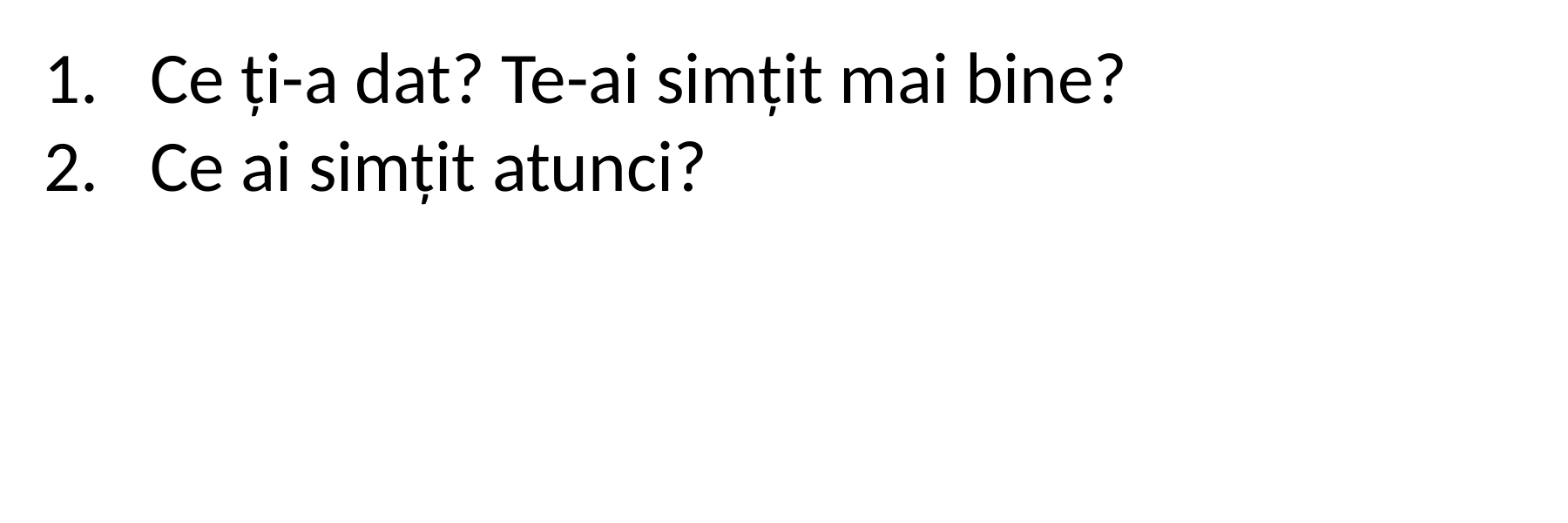

Ce ți-a dat? Te-ai simțit mai bine?
Ce ai simțit atunci?